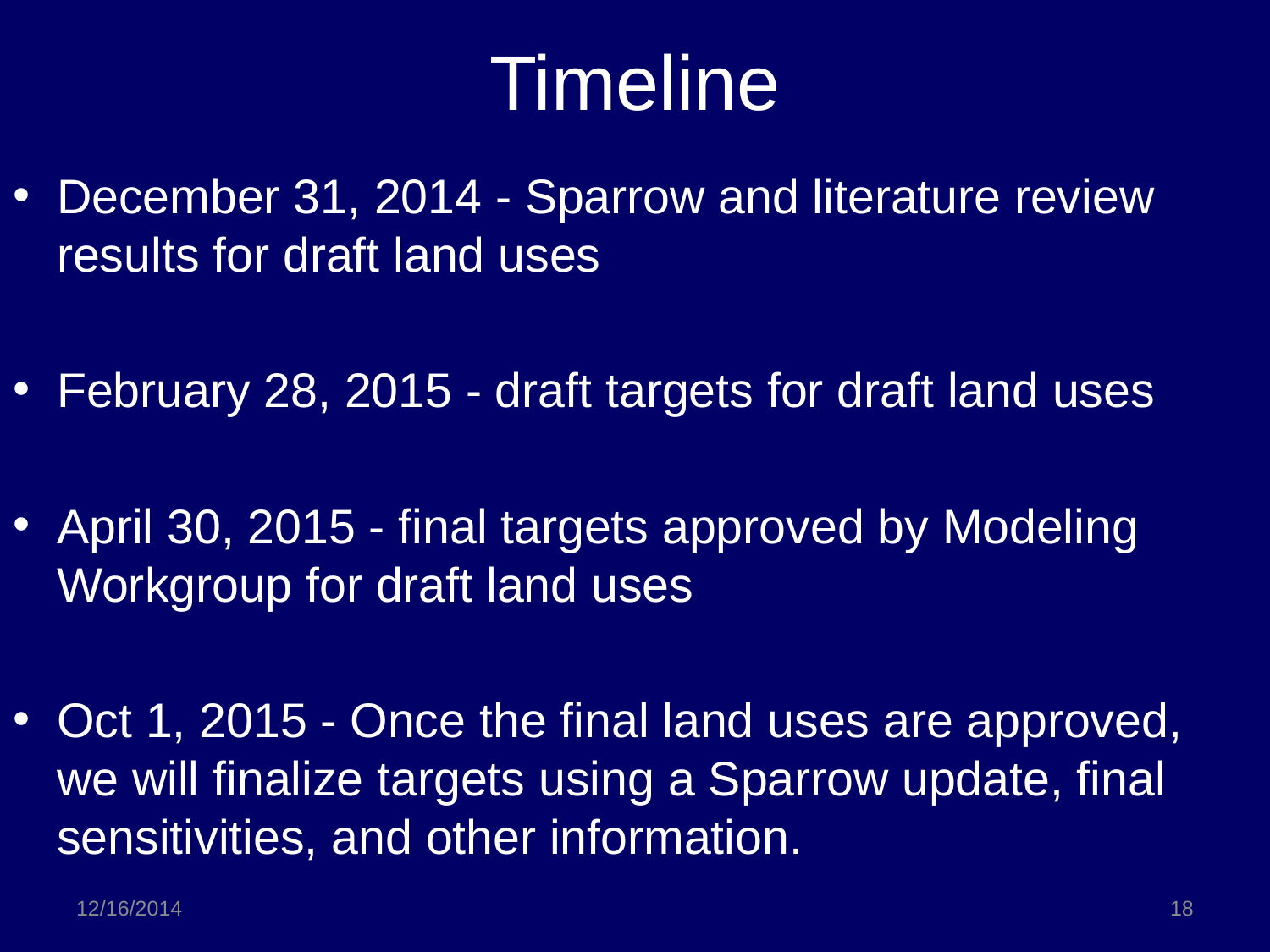

# Timeline
December 31, 2014 - Sparrow and literature review results for draft land uses

February 28, 2015 - draft targets for draft land uses

April 30, 2015 - final targets approved by Modeling Workgroup for draft land uses

Oct 1, 2015 - Once the final land uses are approved, we will finalize targets using a Sparrow update, final sensitivities, and other information.
12/16/2014
18